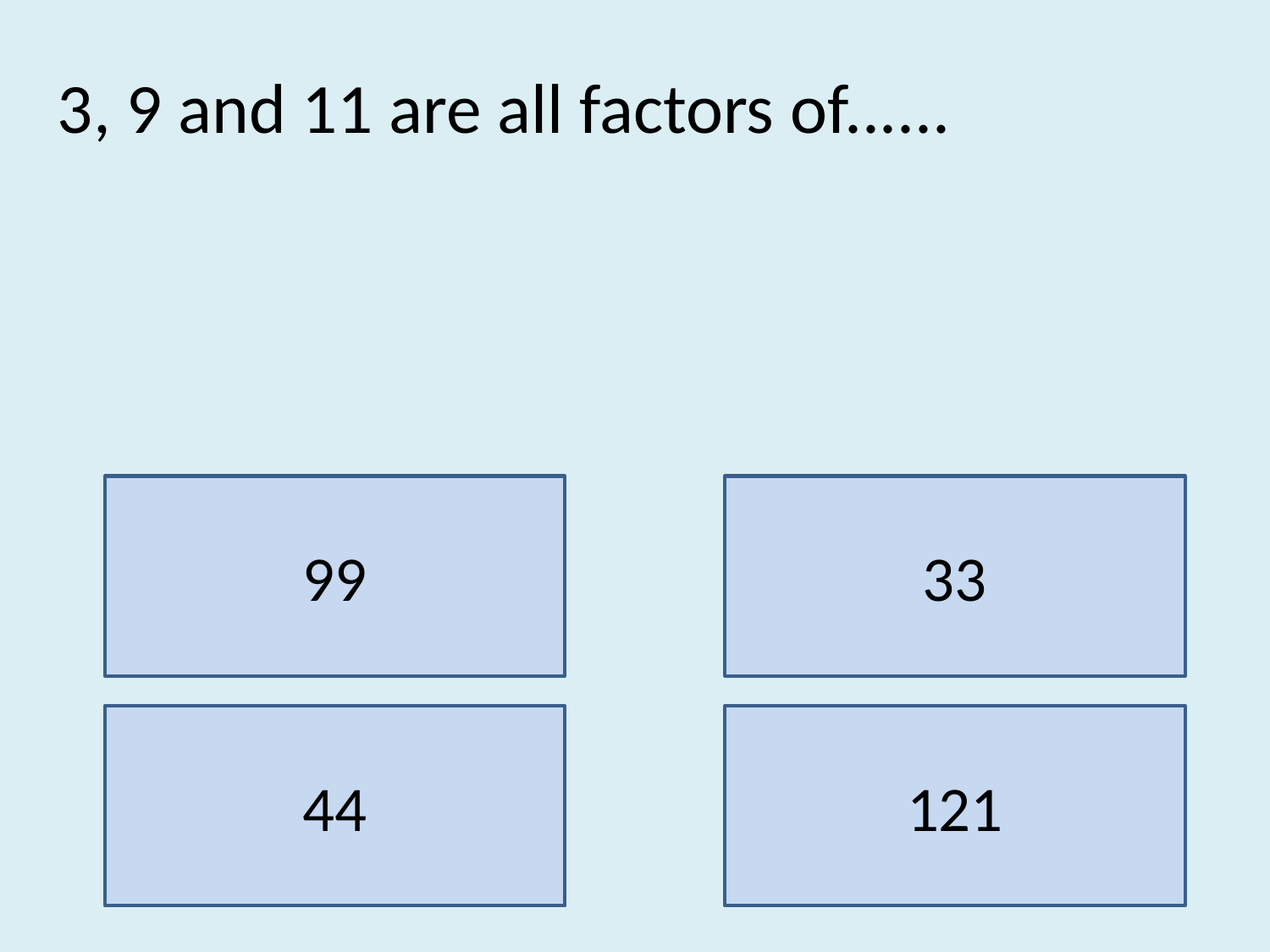

3, 9 and 11 are all factors of......
99
33
44
121